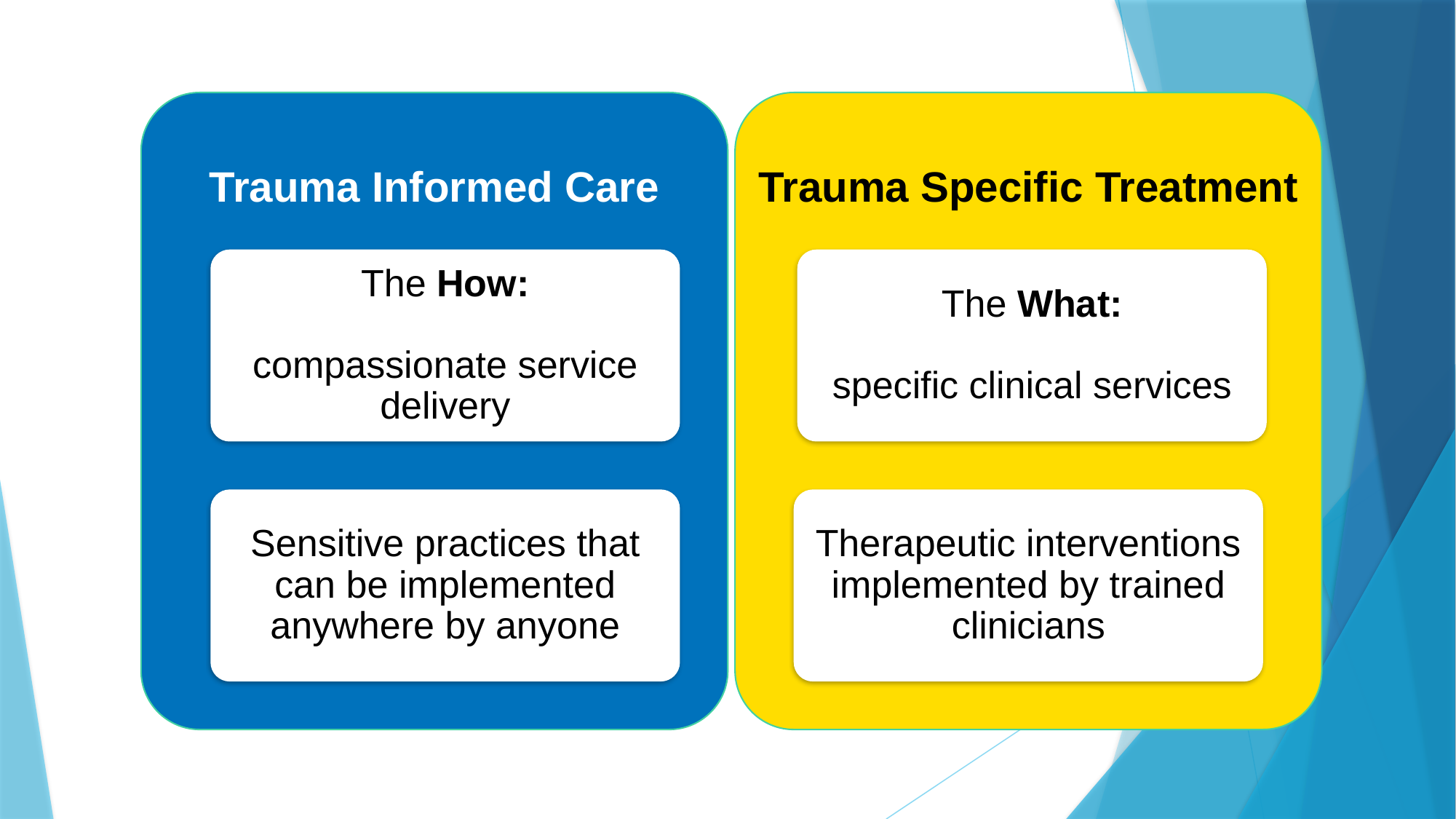

Trauma Informed Care
Trauma Specific Treatment
The How:
compassionate service delivery
The What:
specific clinical services
Therapeutic interventions implemented by trained clinicians
Sensitive practices that can be implemented anywhere by anyone